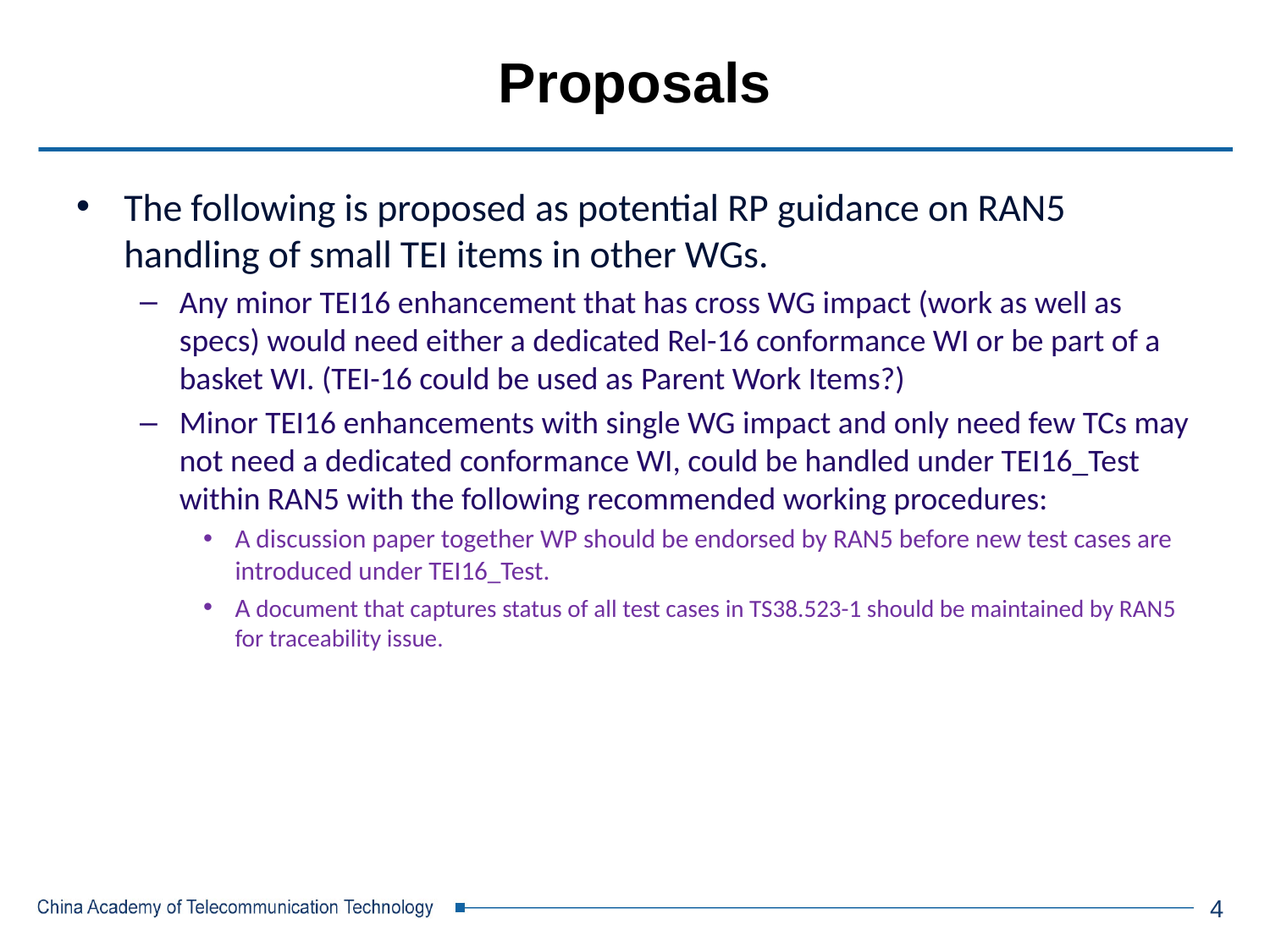

# Proposals
The following is proposed as potential RP guidance on RAN5 handling of small TEI items in other WGs.
Any minor TEI16 enhancement that has cross WG impact (work as well as specs) would need either a dedicated Rel-16 conformance WI or be part of a basket WI. (TEI-16 could be used as Parent Work Items?)
Minor TEI16 enhancements with single WG impact and only need few TCs may not need a dedicated conformance WI, could be handled under TEI16_Test within RAN5 with the following recommended working procedures:
A discussion paper together WP should be endorsed by RAN5 before new test cases are introduced under TEI16_Test.
A document that captures status of all test cases in TS38.523-1 should be maintained by RAN5 for traceability issue.
4